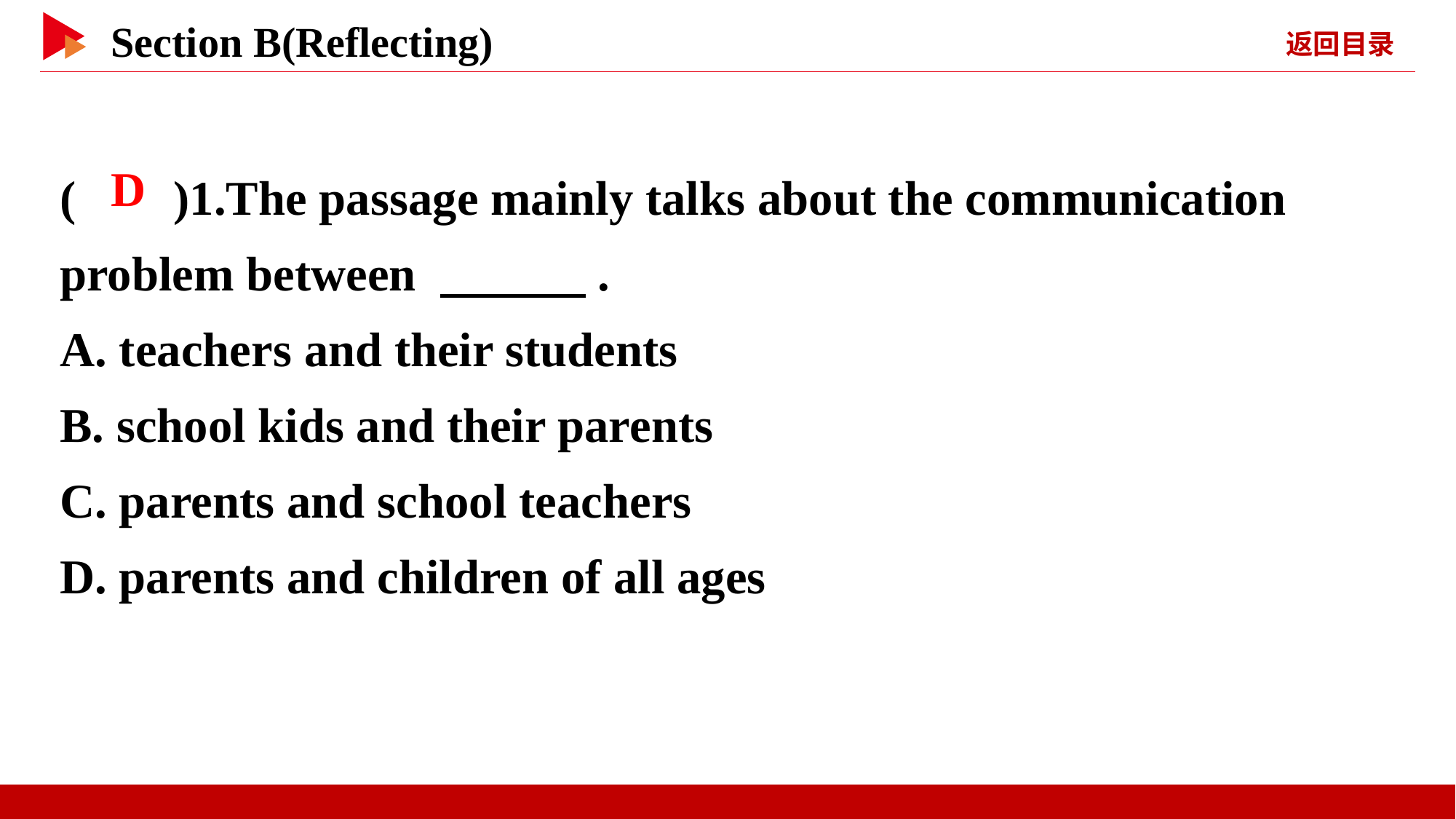

(        )1.The passage mainly talks about the communication problem between 　　　.
A. teachers and their students
B. school kids and their parents
C. parents and school teachers
D. parents and children of all ages
   D